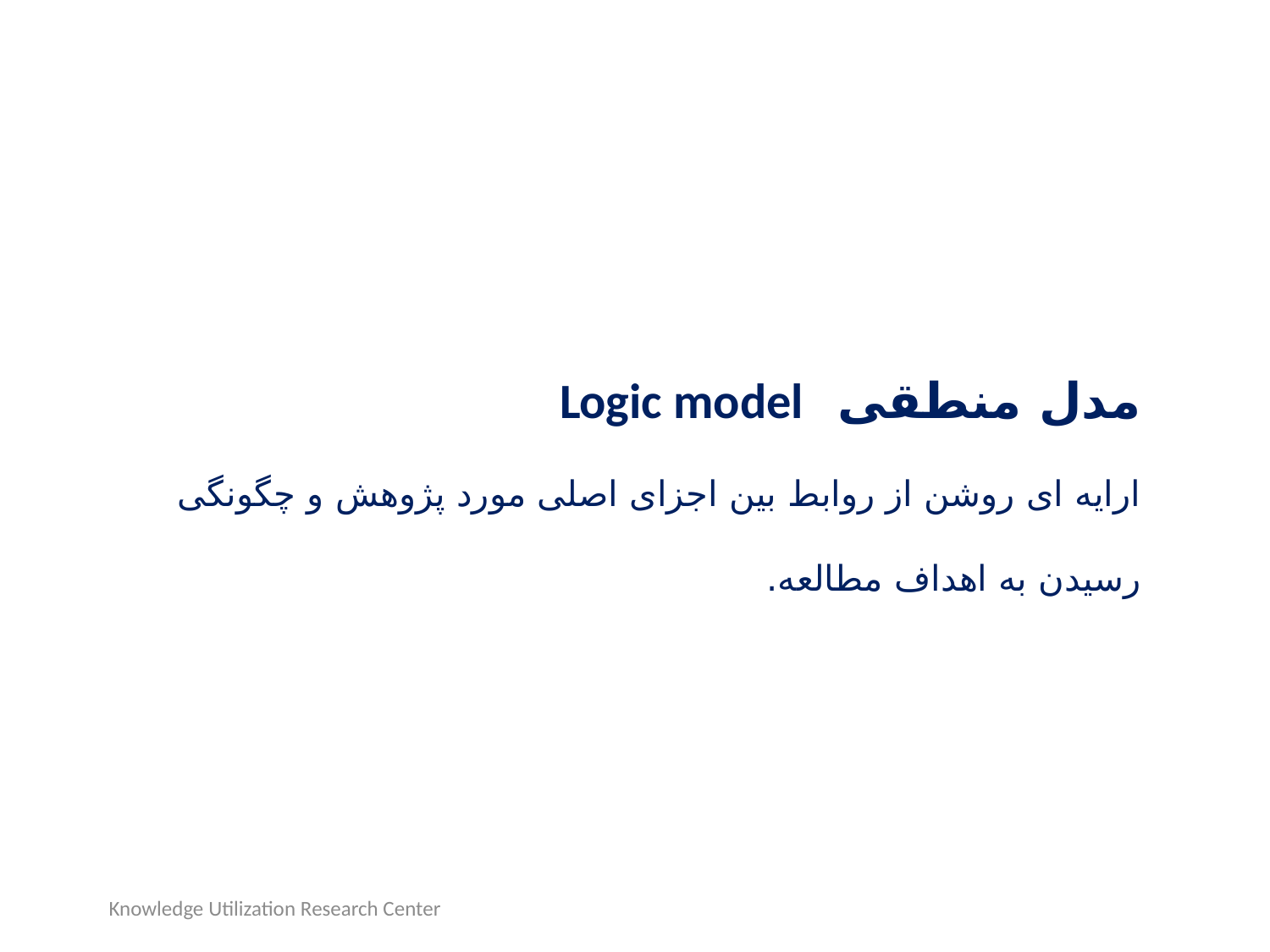

# مدل منطقی  Logic model ارایه ای روشن از روابط بین اجزای اصلی مورد پژوهش و چگونگی رسیدن به اهداف مطالعه.

Knowledge Utilization Research Center